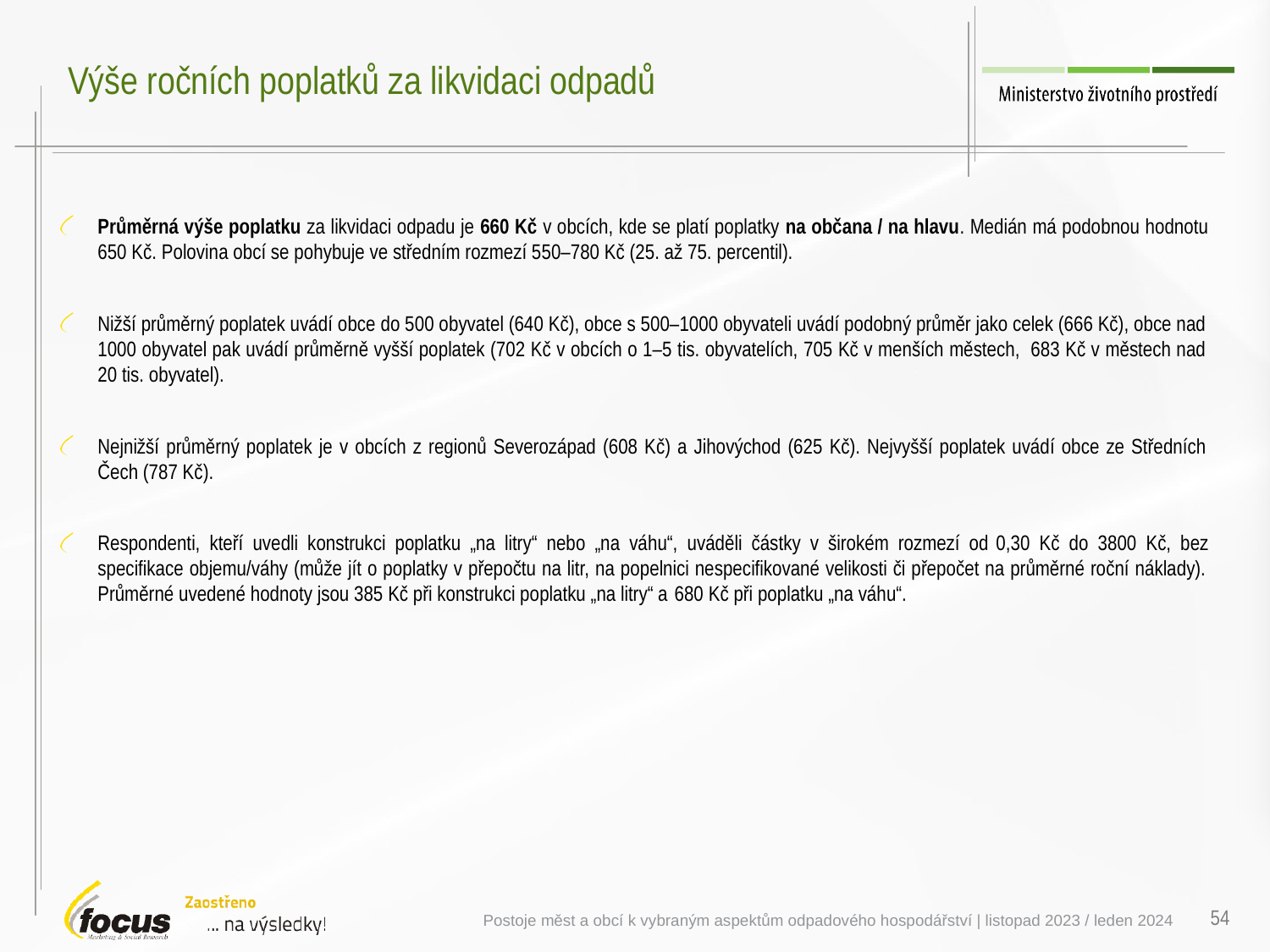

# Výše ročních poplatků za likvidaci odpadů
Průměrná výše poplatku za likvidaci odpadu je 660 Kč v obcích, kde se platí poplatky na občana / na hlavu. Medián má podobnou hodnotu 650 Kč. Polovina obcí se pohybuje ve středním rozmezí 550–780 Kč (25. až 75. percentil).

Nižší průměrný poplatek uvádí obce do 500 obyvatel (640 Kč), obce s 500–1000 obyvateli uvádí podobný průměr jako celek (666 Kč), obce nad 1000 obyvatel pak uvádí průměrně vyšší poplatek (702 Kč v obcích o 1–5 tis. obyvatelích, 705 Kč v menších městech,  683 Kč v městech nad 20 tis. obyvatel).

Nejnižší průměrný poplatek je v obcích z regionů Severozápad (608 Kč) a Jihovýchod (625 Kč). Nejvyšší poplatek uvádí obce ze Středních Čech (787 Kč).

Respondenti, kteří uvedli konstrukci poplatku „na litry“ nebo „na váhu“, uváděli částky v širokém rozmezí od 0,30 Kč do 3800 Kč, bez specifikace objemu/váhy (může jít o poplatky v přepočtu na litr, na popelnici nespecifikované velikosti či přepočet na průměrné roční náklady). Průměrné uvedené hodnoty jsou 385 Kč při konstrukci poplatku „na litry“ a 680 Kč při poplatku „na váhu“.